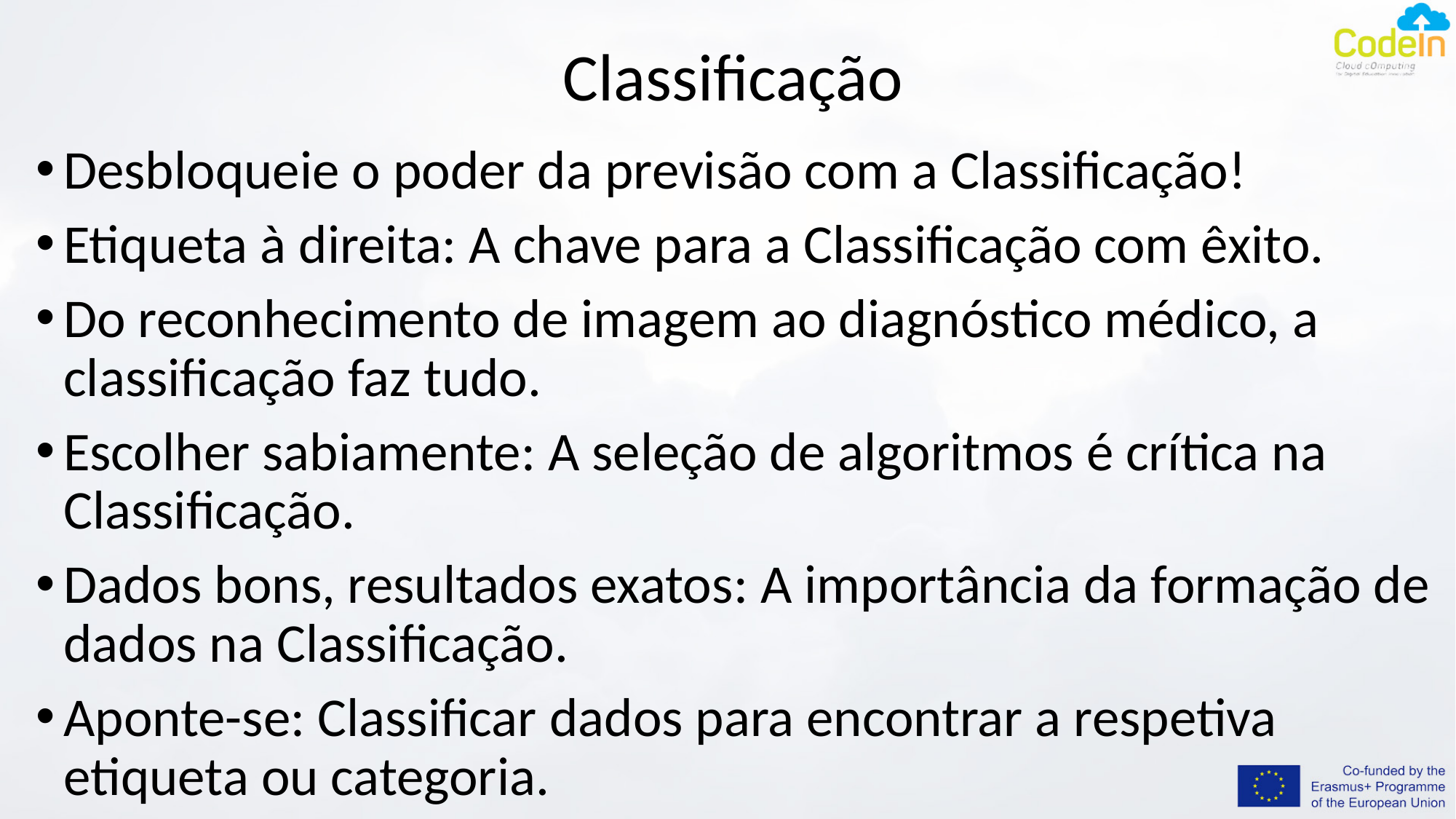

# Classificação
Desbloqueie o poder da previsão com a Classificação!
Etiqueta à direita: A chave para a Classificação com êxito.
Do reconhecimento de imagem ao diagnóstico médico, a classificação faz tudo.
Escolher sabiamente: A seleção de algoritmos é crítica na Classificação.
Dados bons, resultados exatos: A importância da formação de dados na Classificação.
Aponte-se: Classificar dados para encontrar a respetiva etiqueta ou categoria.